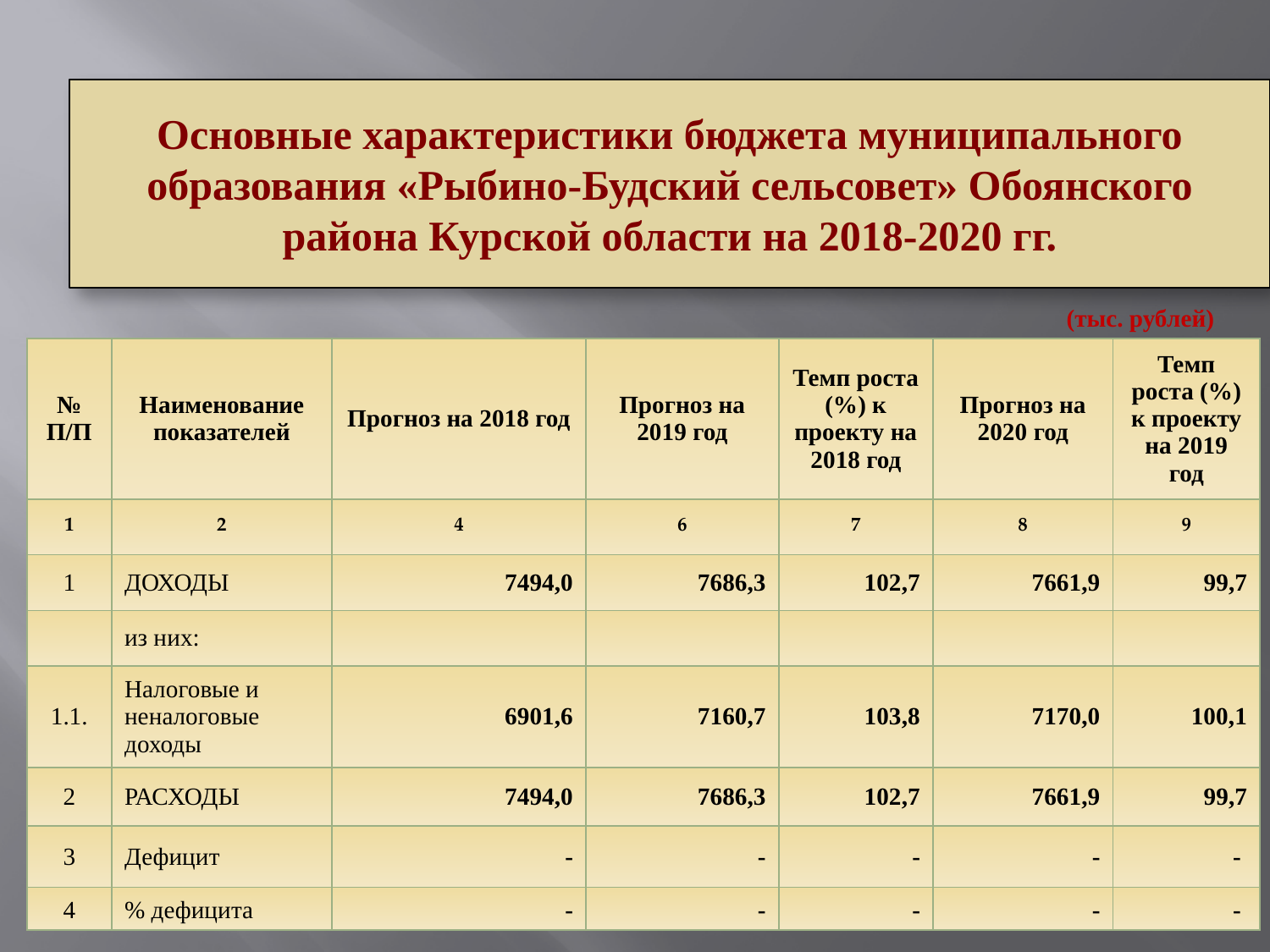

Основные характеристики бюджета муниципального образования «Рыбино-Будский сельсовет» Обоянского района Курской области на 2018-2020 гг.
(тыс. рублей)
| № П/П | Наименование показателей | Прогноз на 2018 год | Прогноз на 2019 год | Темп роста (%) к проекту на 2018 год | Прогноз на 2020 год | Темп роста (%) к проекту на 2019 год |
| --- | --- | --- | --- | --- | --- | --- |
| 1 | 2 | 4 | 6 | 7 | 8 | 9 |
| 1 | ДОХОДЫ | 7494,0 | 7686,3 | 102,7 | 7661,9 | 99,7 |
|  | из них: |  |  |  |  |  |
| 1.1. | Налоговые и неналоговые доходы | 6901,6 | 7160,7 | 103,8 | 7170,0 | 100,1 |
| 2 | РАСХОДЫ | 7494,0 | 7686,3 | 102,7 | 7661,9 | 99,7 |
| 3 | Дефицит | - | - | - | - | - |
| 4 | % дефицита | - | - | - | - | - |